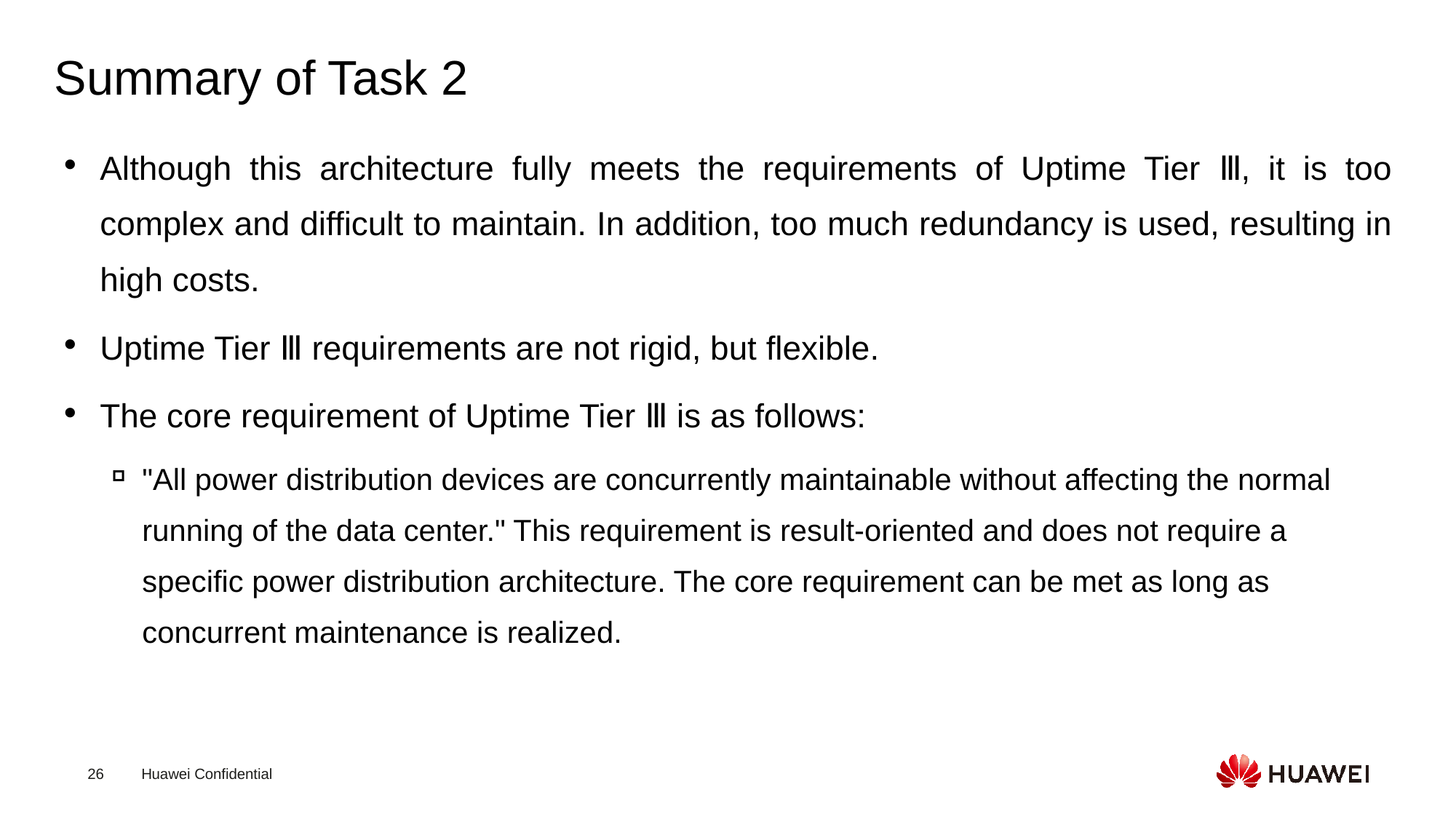

# Summary of Task 2
Although this architecture fully meets the requirements of Uptime Tier Ⅲ, it is too complex and difficult to maintain. In addition, too much redundancy is used, resulting in high costs.
Uptime Tier Ⅲ requirements are not rigid, but flexible.
The core requirement of Uptime Tier Ⅲ is as follows:
"All power distribution devices are concurrently maintainable without affecting the normal running of the data center." This requirement is result-oriented and does not require a specific power distribution architecture. The core requirement can be met as long as concurrent maintenance is realized.